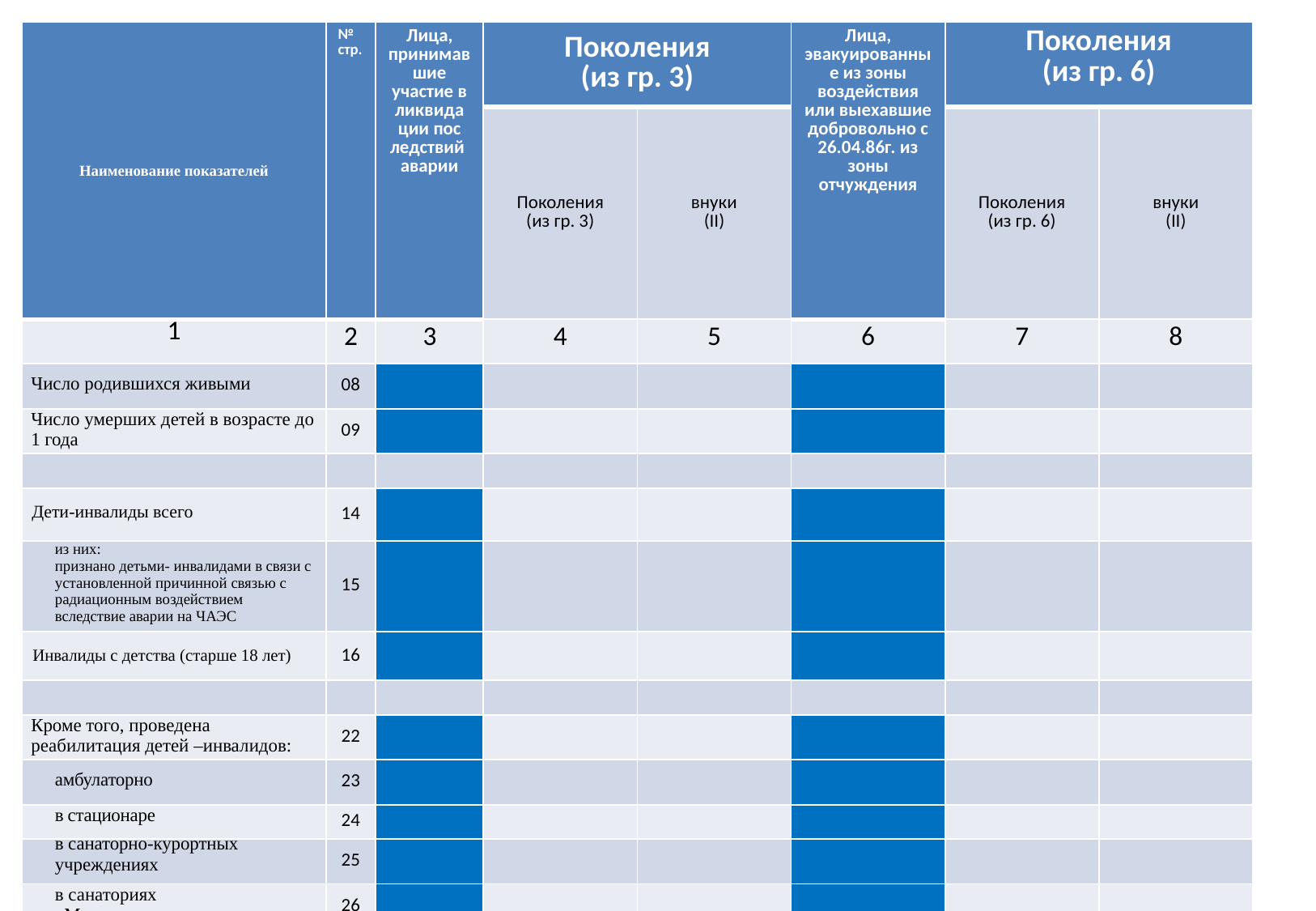

| Наименование показателей | № стр. | Лица, принимавшие участие в ликвида ции пос ледствий аварии | Поколения (из гр. 3) |  | Лица, эвакуированные из зоны воздействия или выехавшие добровольно с 26.04.86г. из зоны отчуждения | Поколения (из гр. 6) |  |
| --- | --- | --- | --- | --- | --- | --- | --- |
|  |  |  | Поколения (из гр. 3) | внуки (II) |  | Поколения (из гр. 6) | внуки (II) |
| 1 | 2 | 3 | 4 | 5 | 6 | 7 | 8 |
| Число родившихся живыми | 08 |  |  |  |  |  |  |
| Число умерших детей в возрасте до 1 года | 09 |  |  |  |  |  |  |
|  |  |  |  |  |  |  |  |
| Дети-инвалиды всего | 14 |  |  |  |  |  |  |
| из них: признано детьми- инвалидами в связи с установленной причинной связью с радиационным воздействием вследствие аварии на ЧАЭС | 15 |  |  |  |  |  |  |
| Инвалиды с детства (старше 18 лет) | 16 |  |  |  |  |  |  |
|  |  |  |  |  |  |  |  |
| Кроме того, проведена реабилитация детей –инвалидов: | 22 |  |  |  |  |  |  |
| амбулаторно | 23 |  |  |  |  |  |  |
| в стационаре | 24 |  |  |  |  |  |  |
| в санаторно-курортных учреждениях | 25 |  |  |  |  |  |  |
| в санаториях «Мать и дитя» | 26 |  |  |  |  |  |  |
| в реабилитационных центрах | 27 |  |  |  |  |  |  |
«Сведения о медицинском обслуживании населения, подвергшегося воздействию радиации в связи с аварией на Чернобыльской АЭС и подлежащего включению в Российский Государственный медико-дозиметрический регистр»
Табл. 1000
4